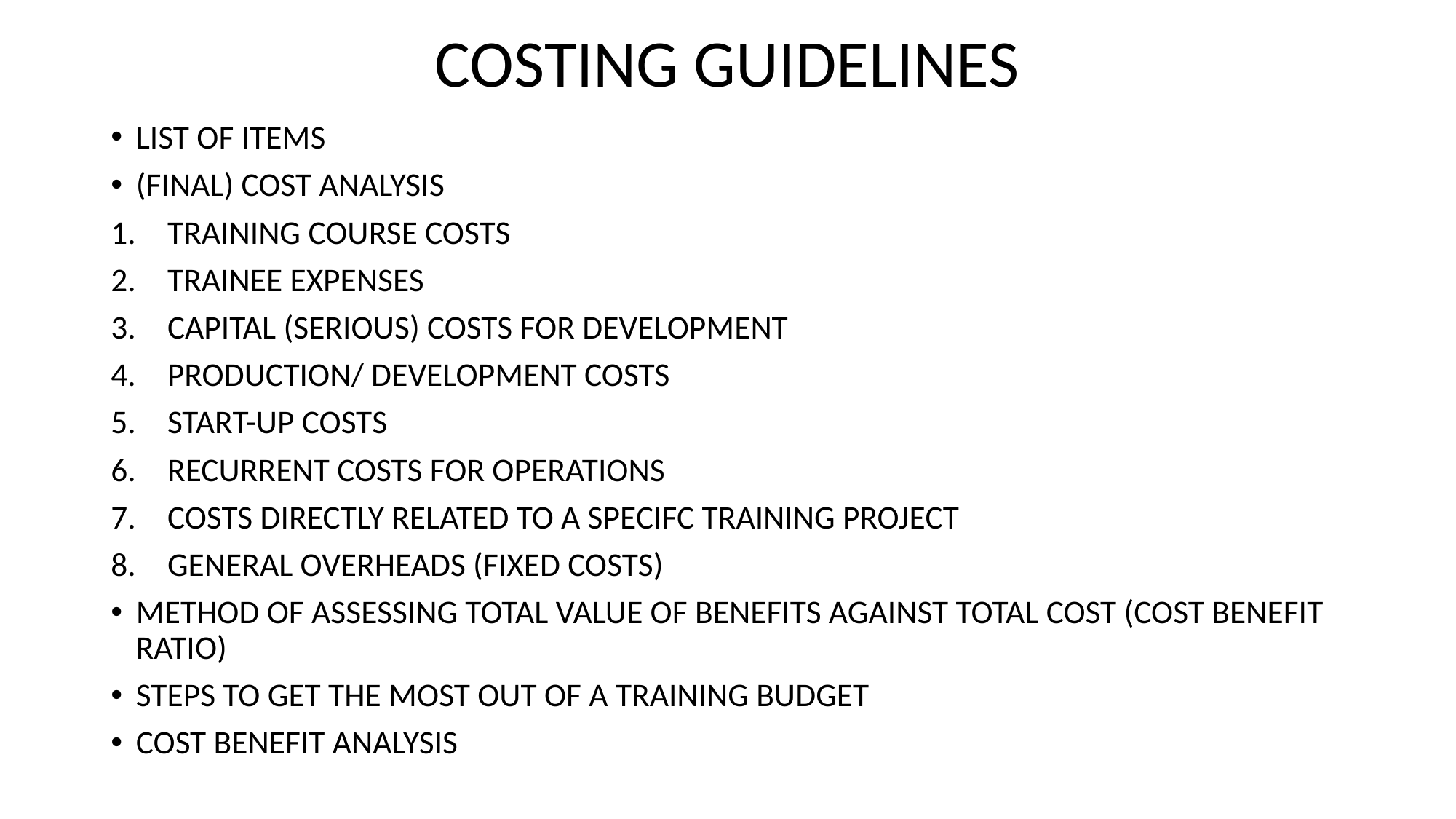

# COSTING GUIDELINES
LIST OF ITEMS
(FINAL) COST ANALYSIS
TRAINING COURSE COSTS
TRAINEE EXPENSES
CAPITAL (SERIOUS) COSTS FOR DEVELOPMENT
PRODUCTION/ DEVELOPMENT COSTS
START-UP COSTS
RECURRENT COSTS FOR OPERATIONS
COSTS DIRECTLY RELATED TO A SPECIFC TRAINING PROJECT
GENERAL OVERHEADS (FIXED COSTS)
METHOD OF ASSESSING TOTAL VALUE OF BENEFITS AGAINST TOTAL COST (COST BENEFIT RATIO)
STEPS TO GET THE MOST OUT OF A TRAINING BUDGET
COST BENEFIT ANALYSIS